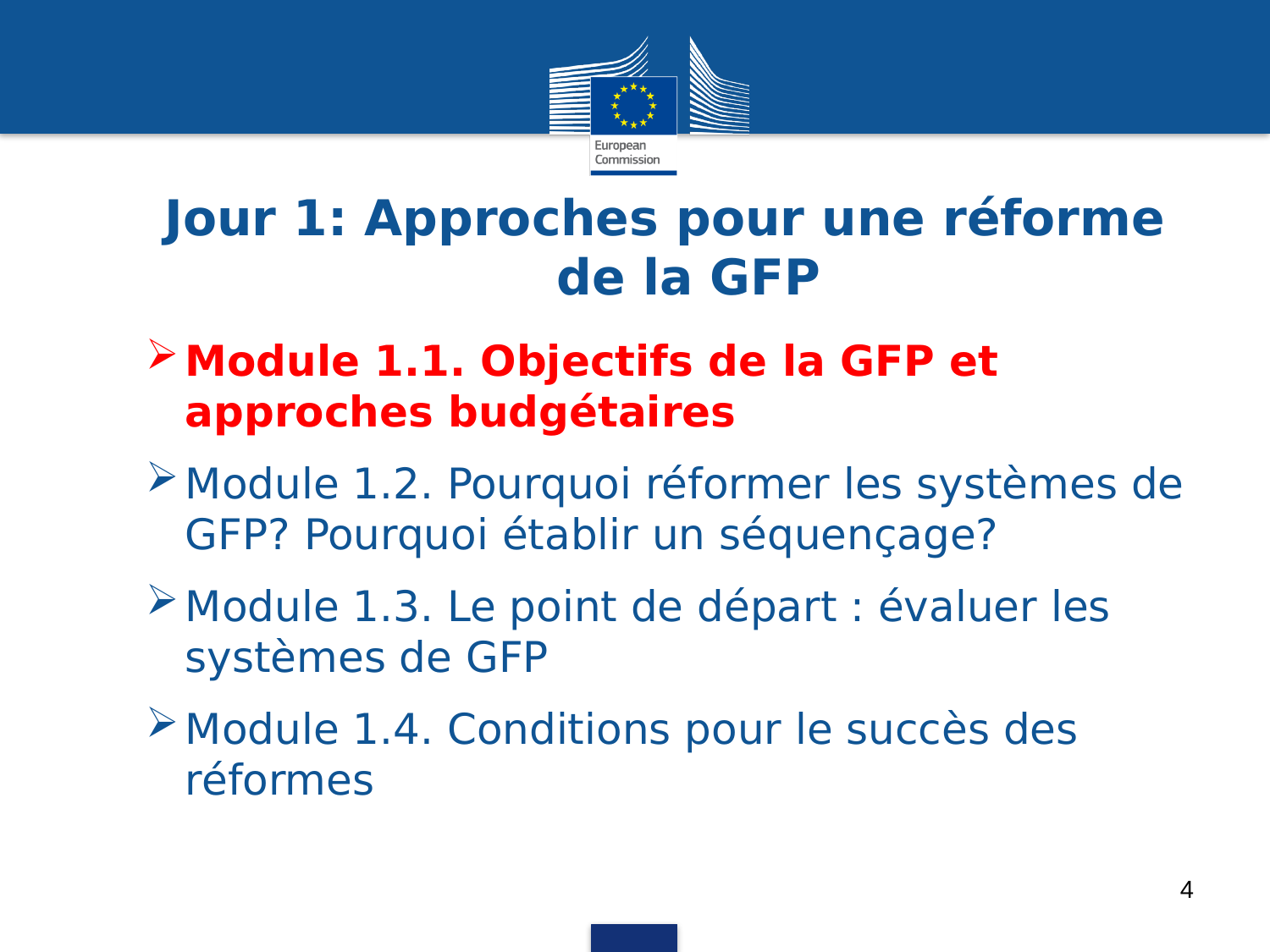

# Jour 1: Approches pour une réforme de la GFP
Module 1.1. Objectifs de la GFP et approches budgétaires
Module 1.2. Pourquoi réformer les systèmes de GFP? Pourquoi établir un séquençage?
Module 1.3. Le point de départ : évaluer les systèmes de GFP
Module 1.4. Conditions pour le succès des réformes
4